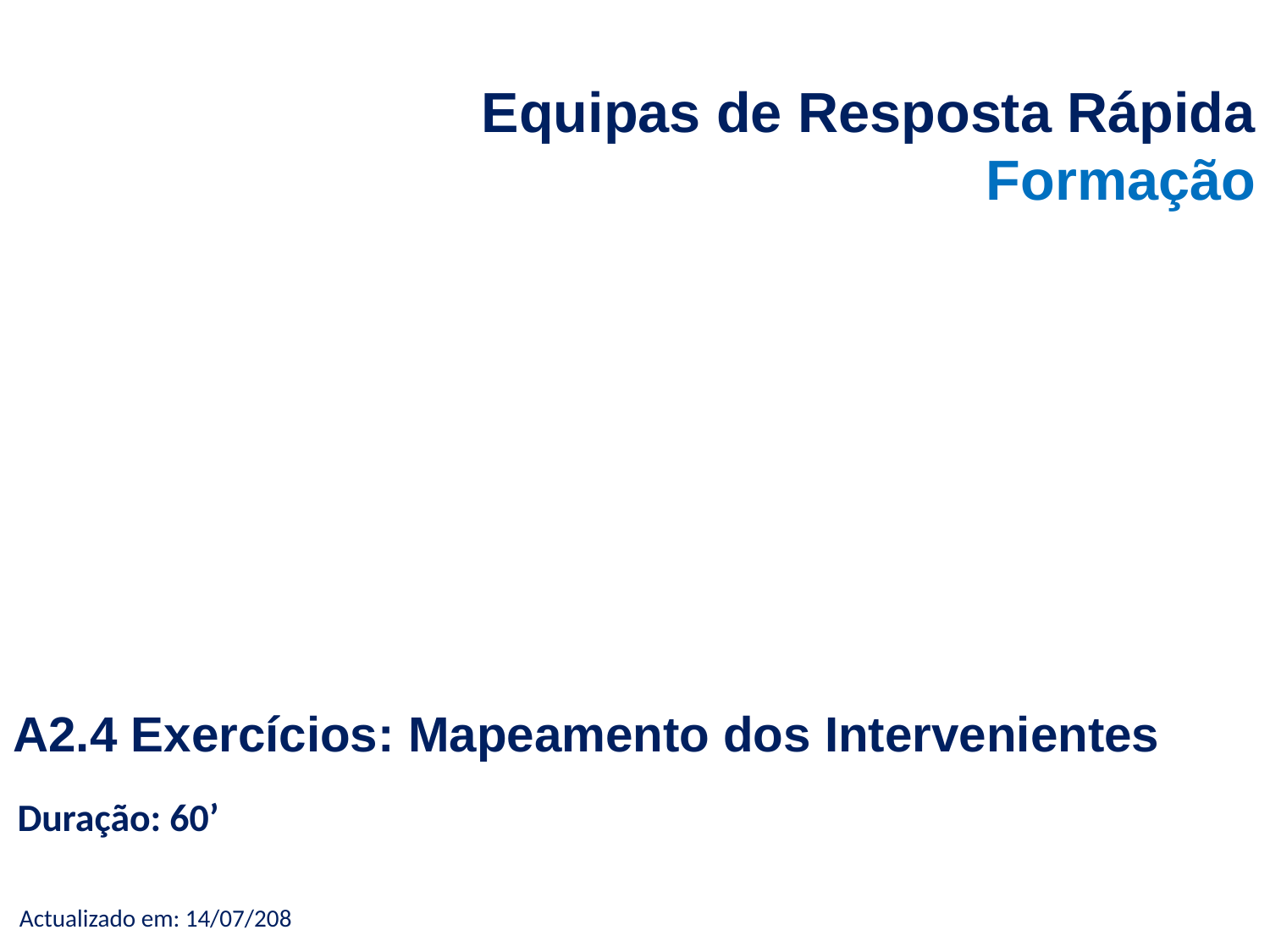

# Equipas de Resposta Rápida Formação
A2.4 Exercícios: Mapeamento dos Intervenientes
Duração: 60’
Actualizado em: 14/07/208